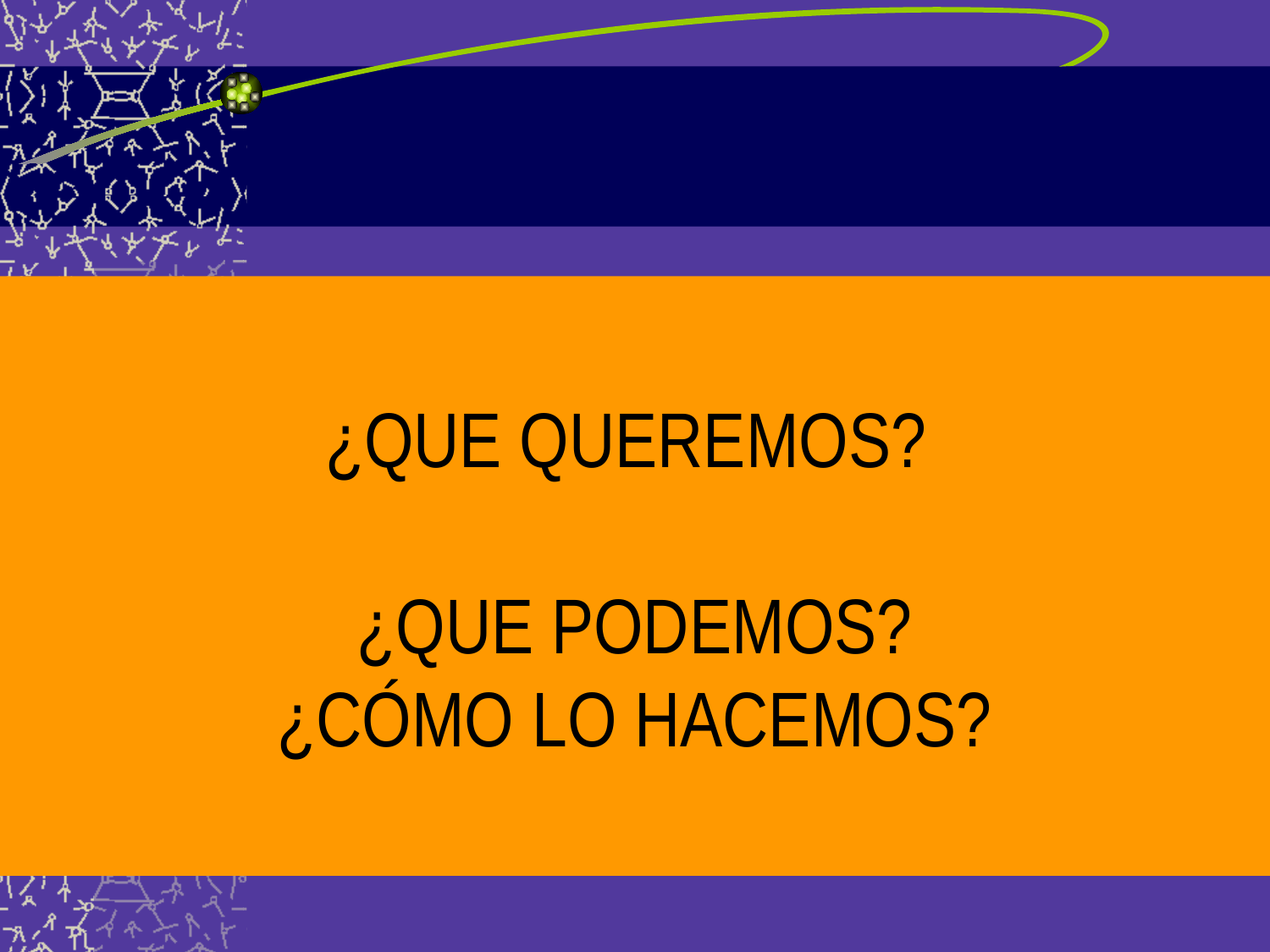

¿QUE QUEREMOS?
¿QUE PODEMOS?
¿CÓMO LO HACEMOS?